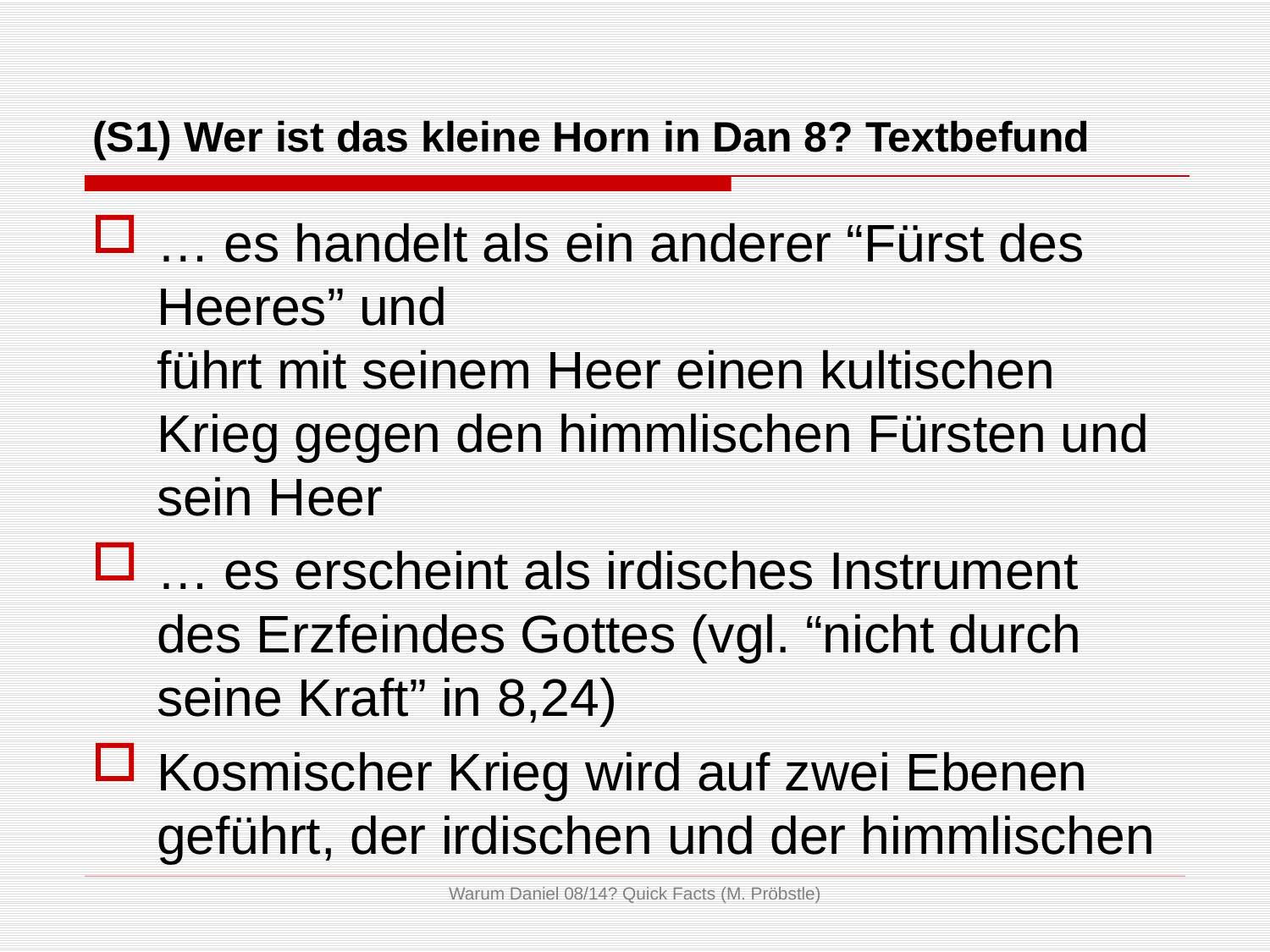

# (S1) Wer ist das kleine Horn in Dan 8? Textbefund
… es handelt als ein anderer “Fürst des Heeres” und
führt mit seinem Heer einen kultischen Krieg gegen den himmlischen Fürsten und sein Heer
… es erscheint als irdisches Instrument des Erzfeindes Gottes (vgl. “nicht durch seine Kraft” in 8,24)
Kosmischer Krieg wird auf zwei Ebenen geführt, der irdischen und der himmlischen
Warum Daniel 08/14? Quick Facts (M. Pröbstle)